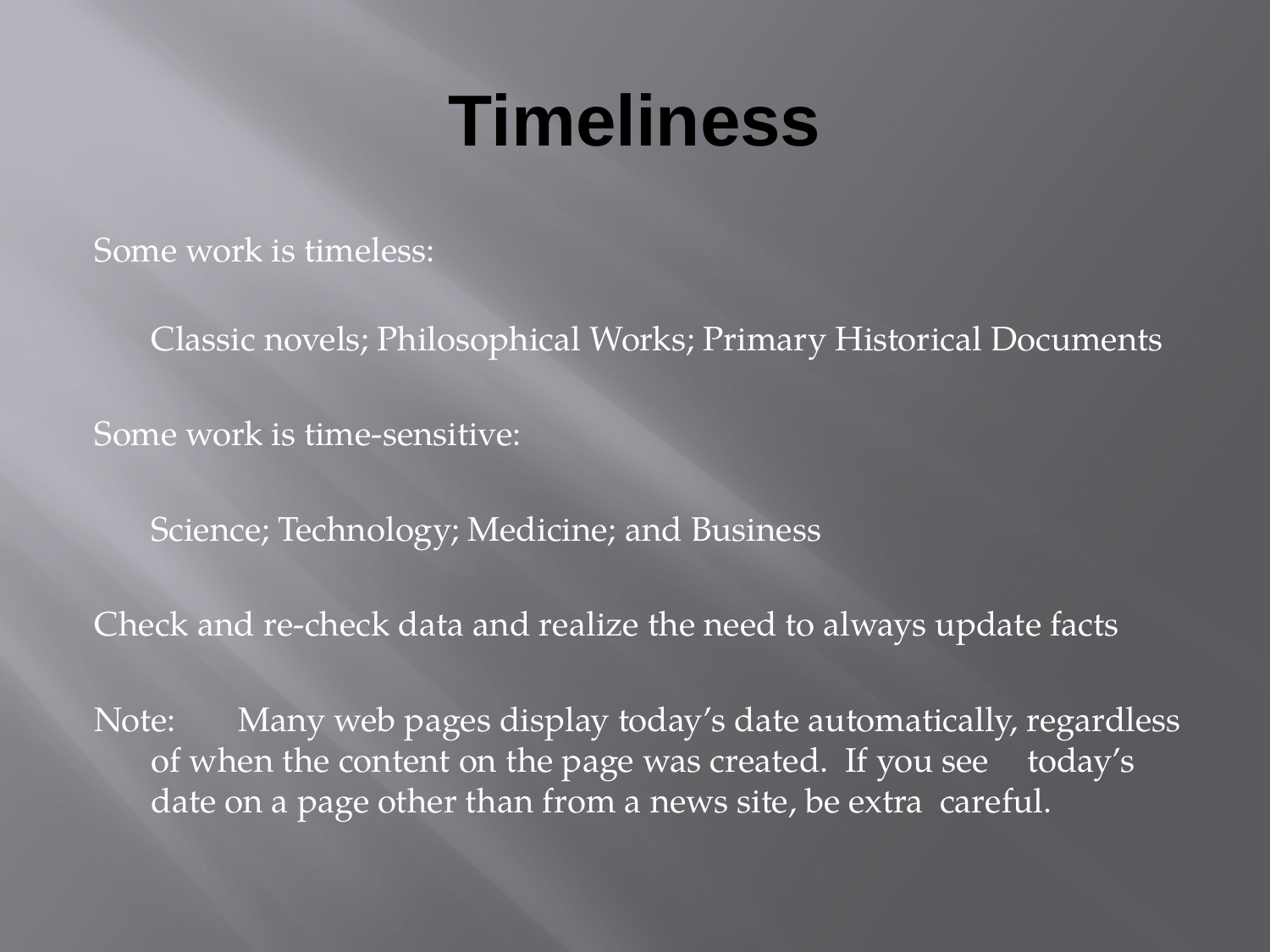

# Timeliness
Some work is timeless:
	Classic novels; Philosophical Works; Primary Historical Documents

Some work is time-sensitive:

	Science; Technology; Medicine; and Business

Check and re-check data and realize the need to always update facts

Note:  	Many web pages display today’s date automatically, regardless 	of when the content on the page was created.  If you see 	today’s date on a page other than from a news site, be extra 	careful.